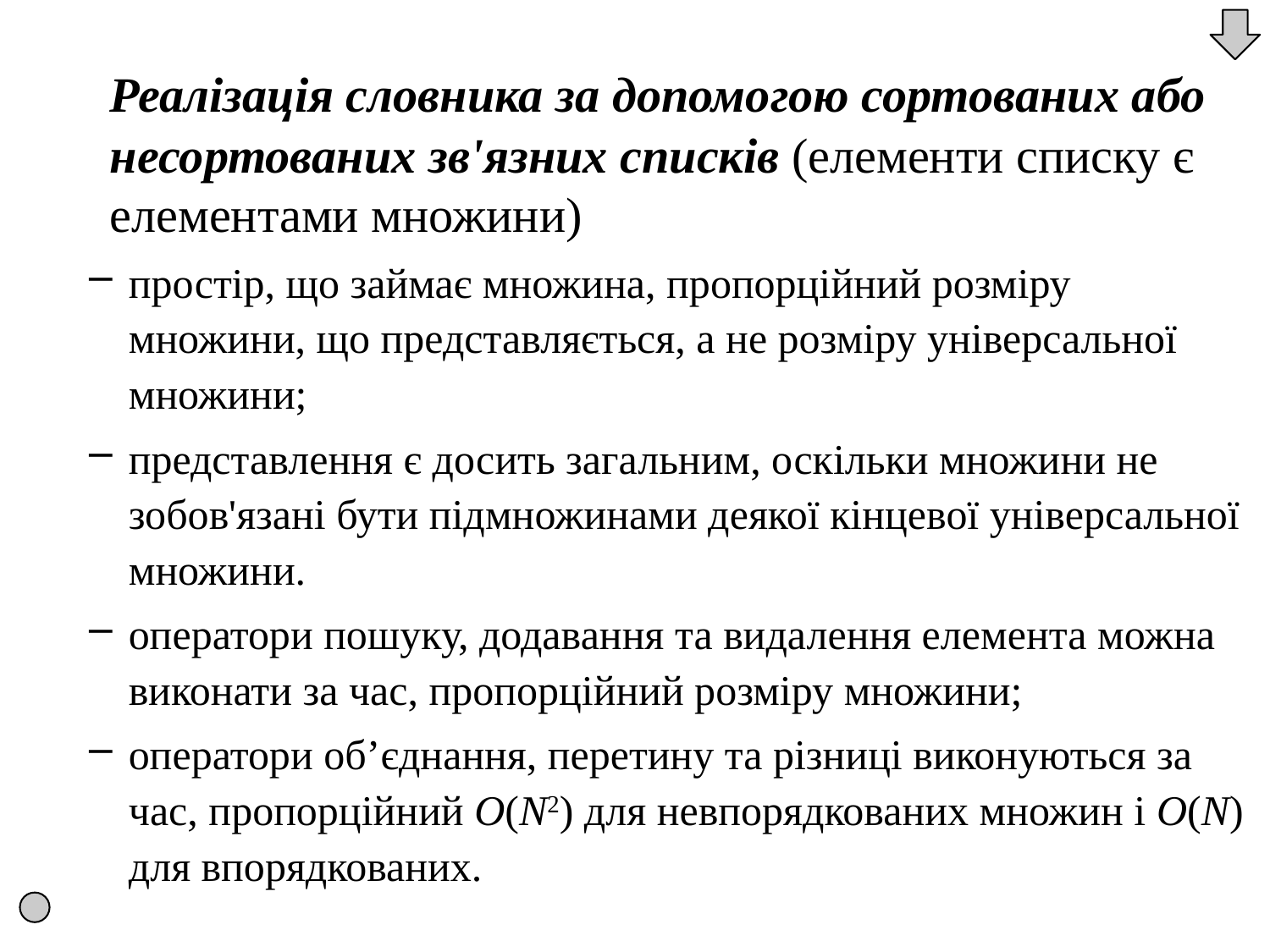

Реалізація словника за допомогою сортованих або несортованих зв'язних списків (елементи списку є елементами множини)
простір, що займає множина, пропорційний розміру множини, що представляється, а не розміру універсальної множини;
представлення є досить загальним, оскільки множини не зобов'язані бути підмножинами деякої кінцевої універсальної множини.
оператори пошуку, додавання та видалення елемента можна виконати за час, пропорційний розміру множини;
оператори об’єднання, перетину та різниці виконуються за час, пропорційний О(N2) для невпорядкованих множин і О(N) для впорядкованих.